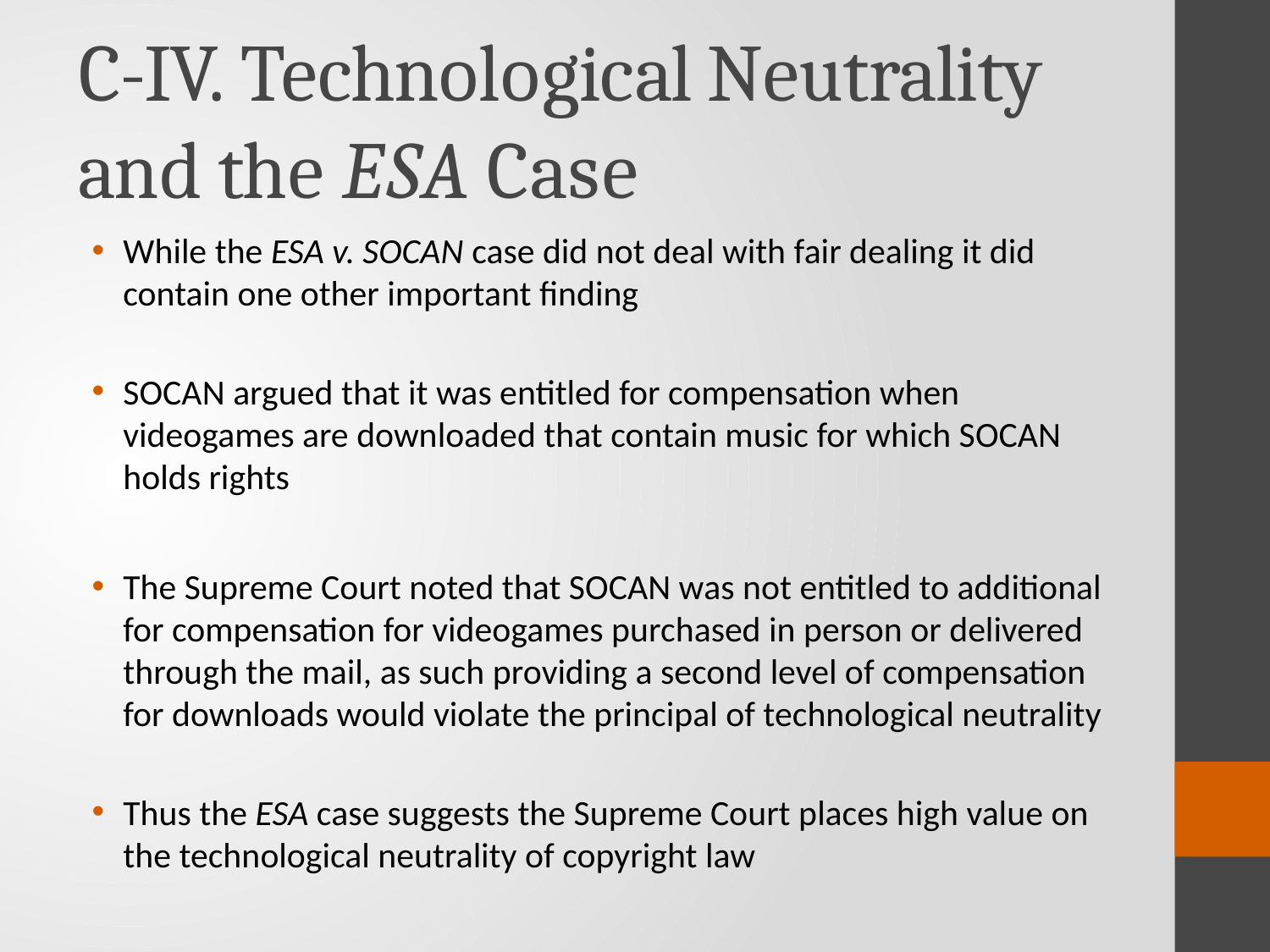

# C-IV. Technological Neutrality and the ESA Case
While the ESA v. SOCAN case did not deal with fair dealing it did contain one other important finding

SOCAN argued that it was entitled for compensation when videogames are downloaded that contain music for which SOCAN holds rights

The Supreme Court noted that SOCAN was not entitled to additional for compensation for videogames purchased in person or delivered through the mail, as such providing a second level of compensation for downloads would violate the principal of technological neutrality

Thus the ESA case suggests the Supreme Court places high value on the technological neutrality of copyright law